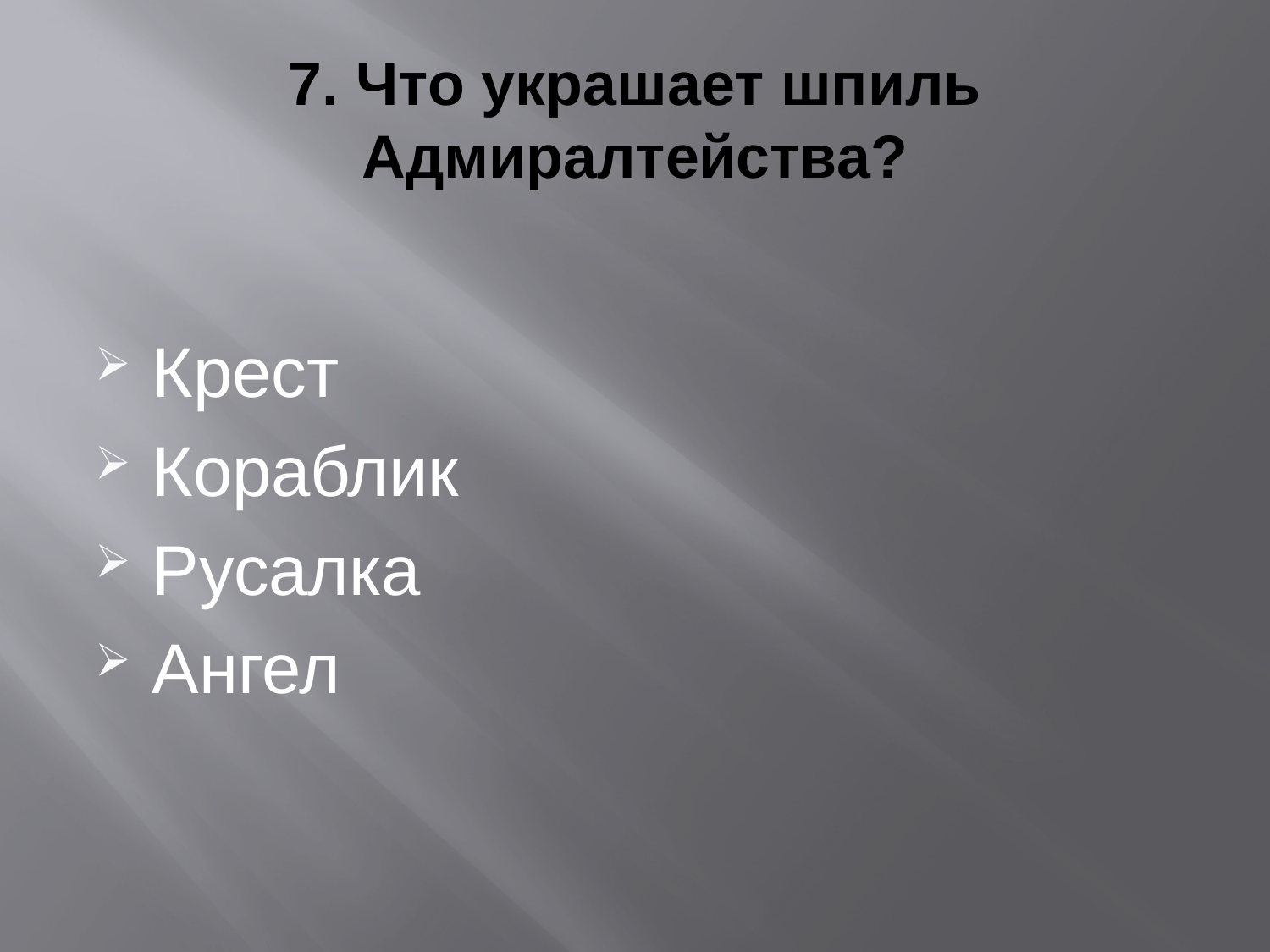

# 7. Что украшает шпиль Адмиралтейства?

Крест
Кораблик
Русалка
Ангел